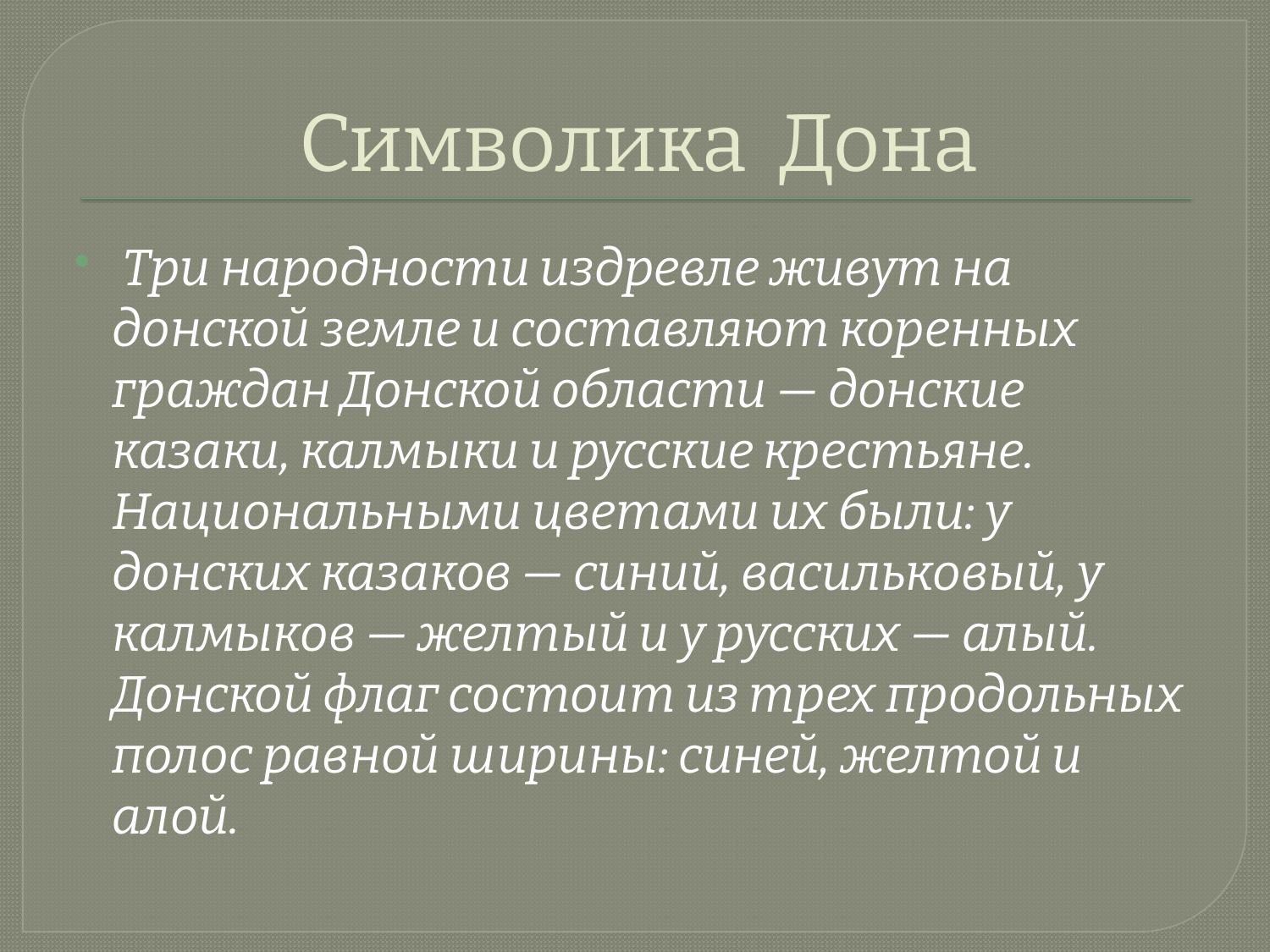

# Символика  Дона
 Три народности издревле живут на донской земле и составляют коренных граждан Донской области — донские казаки, калмыки и русские крестьяне. Национальными цветами их были: у донских казаков — синий, васильковый, у калмыков — желтый и у русских — алый. Донской флаг состоит из трех продольных полос равной ширины: синей, желтой и алой.